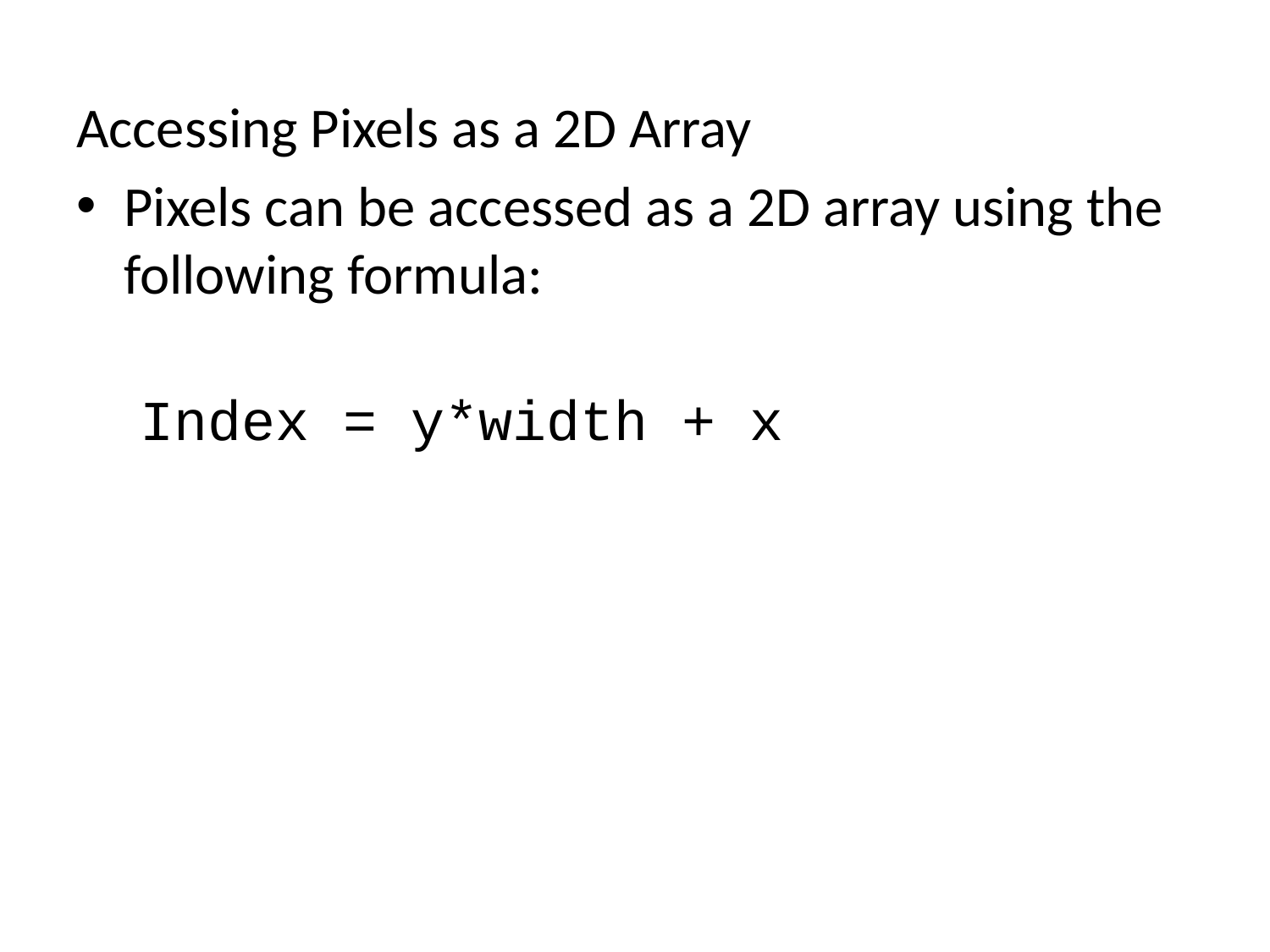

Accessing Pixels as a 2D Array
Pixels can be accessed as a 2D array using the following formula:

Index = y*width + x